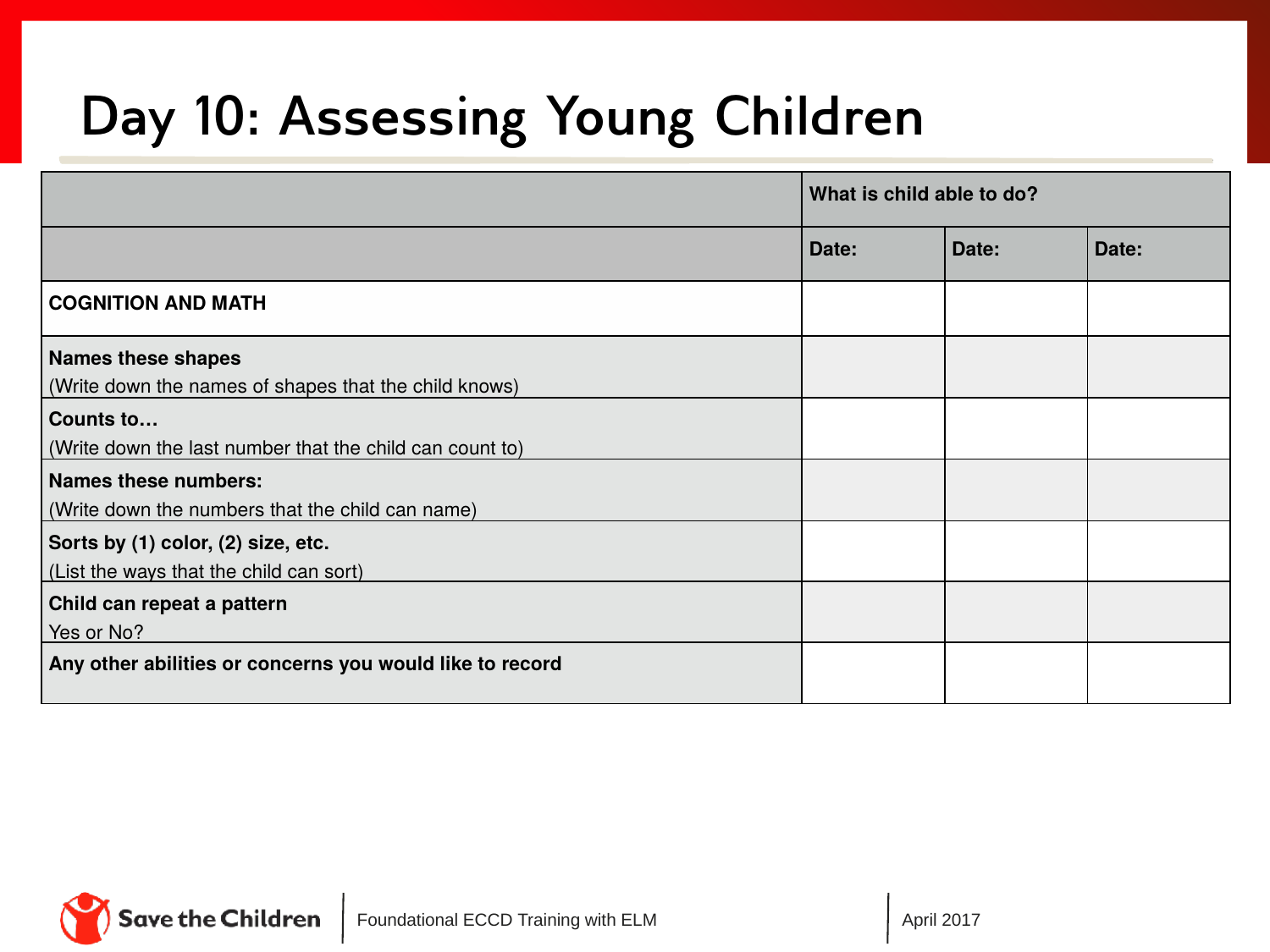

# Day 10: Assessing Young Children
|  | What is child able to do? |  |  |
| --- | --- | --- | --- |
|  | Date: | Date: | Date: |
| COGNITION AND MATH |  |  |  |
| Names these shapes (Write down the names of shapes that the child knows) |  |  |  |
| Counts to… (Write down the last number that the child can count to) |  |  |  |
| Names these numbers: (Write down the numbers that the child can name) |  |  |  |
| Sorts by (1) color, (2) size, etc. (List the ways that the child can sort) |  |  |  |
| Child can repeat a pattern Yes or No? |  |  |  |
| Any other abilities or concerns you would like to record |  |  |  |
Foundational ECCD Training with ELM
April 2017